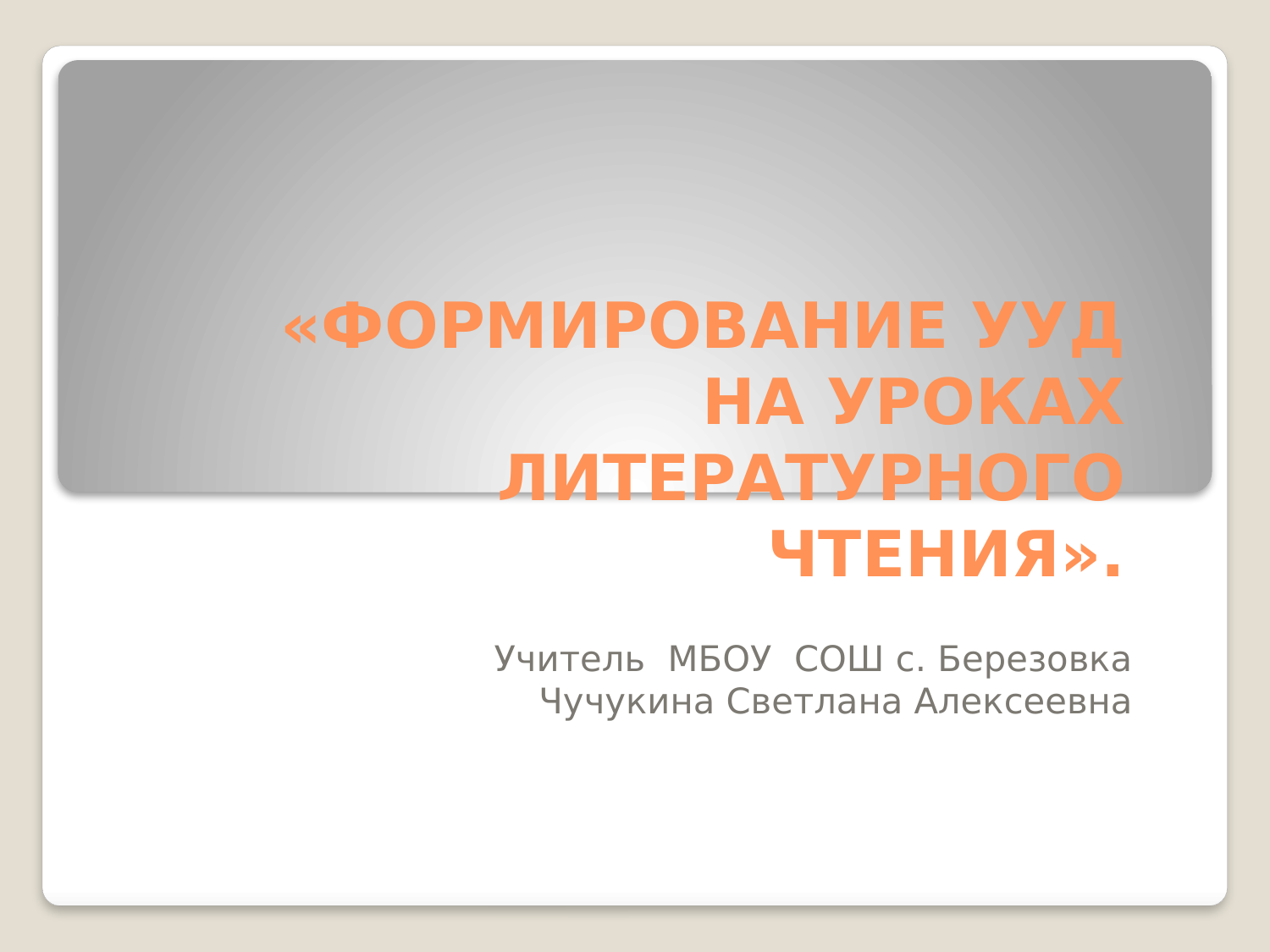

# «ФОРМИРОВАНИЕ УУД НА УРОКАХ ЛИТЕРАТУРНОГО ЧТЕНИЯ».
                          Учитель  МБОУ  СОШ с. Березовка
                              Чучукина Светлана Алексеевна